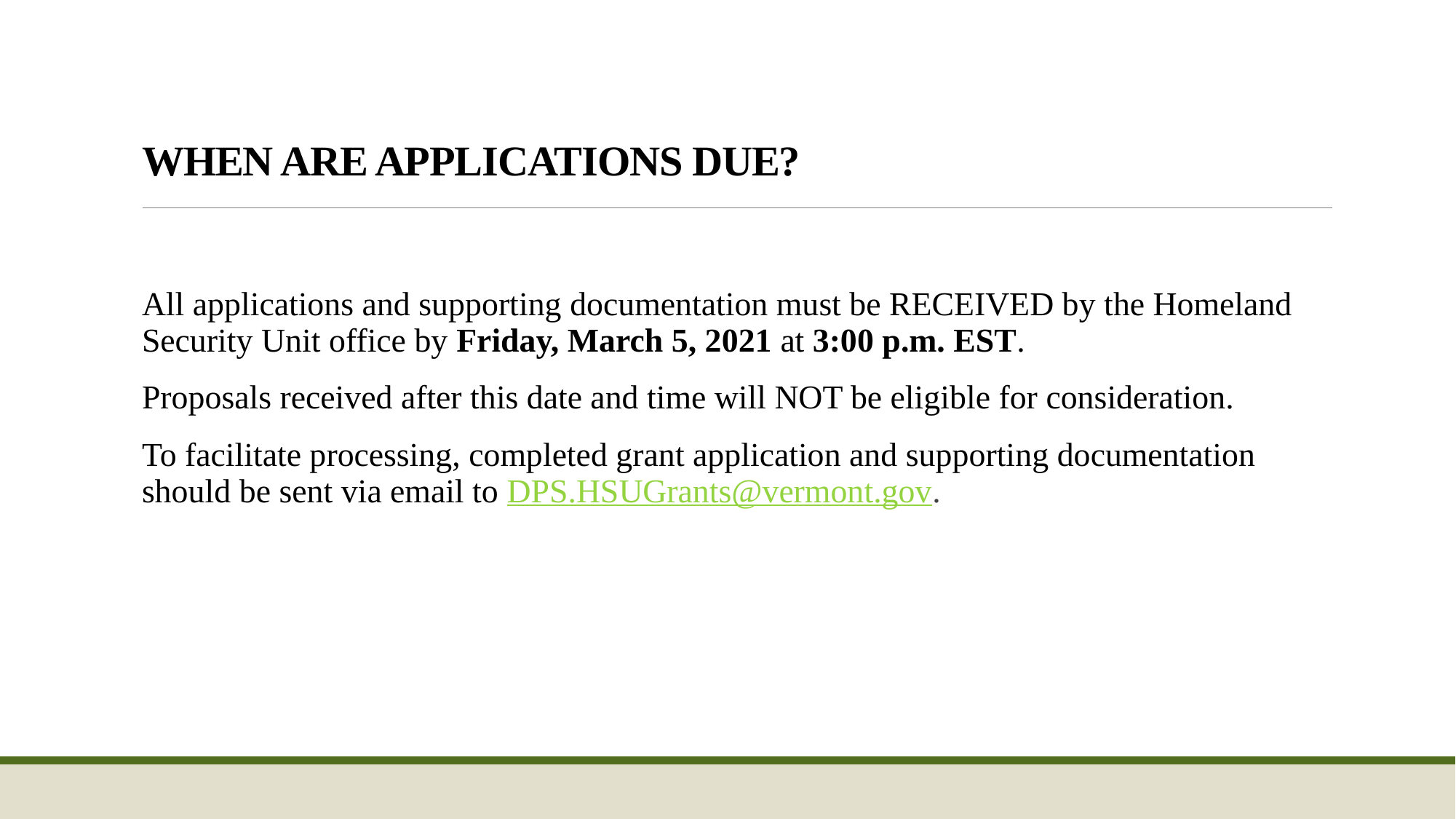

# When Are Applications DUE?

All applications and supporting documentation must be RECEIVED by the Homeland Security Unit office by Friday, March 5, 2021 at 3:00 p.m. EST.
Proposals received after this date and time will NOT be eligible for consideration.
To facilitate processing, completed grant application and supporting documentation should be sent via email to DPS.HSUGrants@vermont.gov.